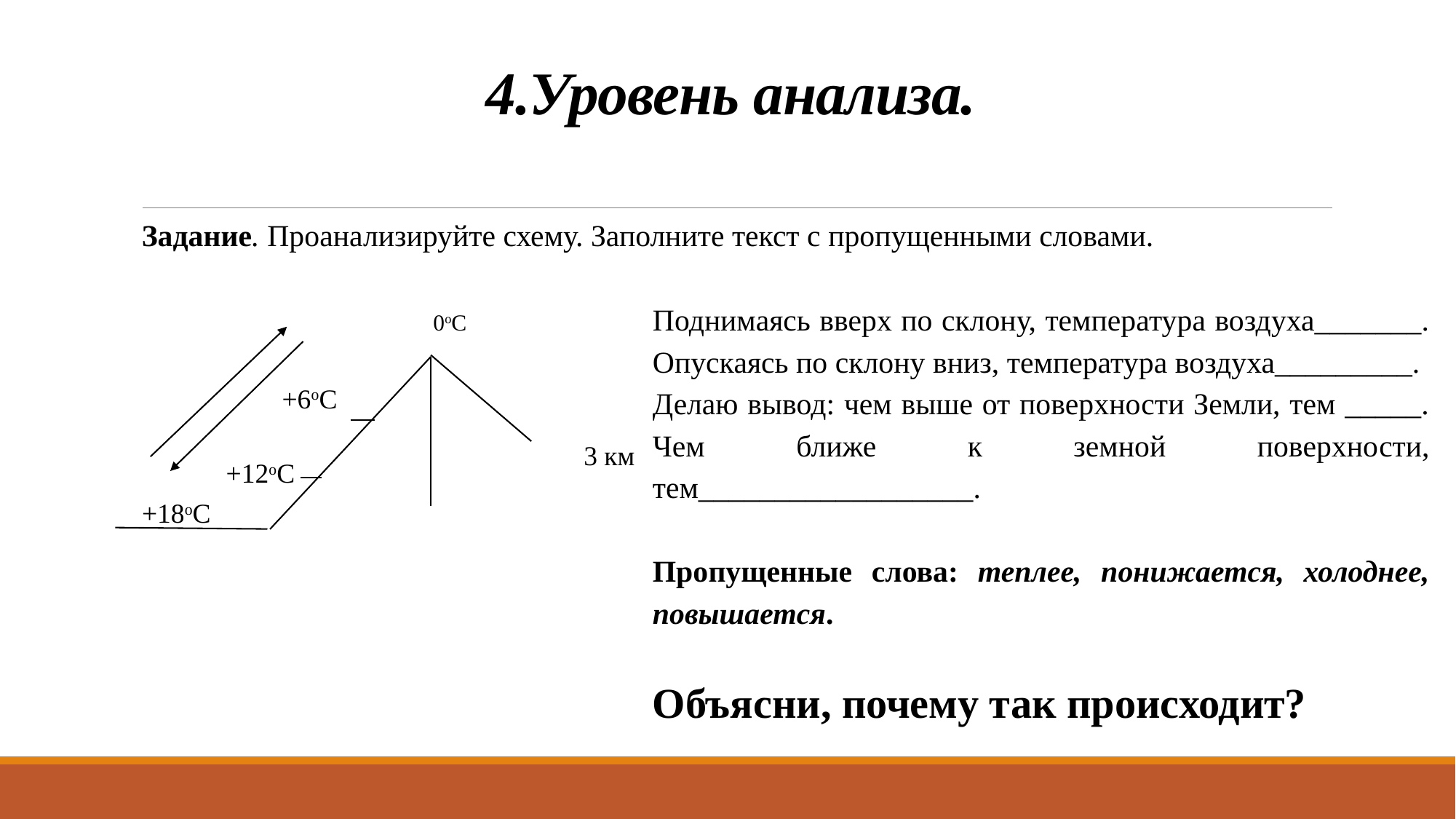

# 4.Уровень анализа.
Задание. Проанализируйте схему. Заполните текст с пропущенными словами.
Поднимаясь вверх по склону, температура воздуха_______. Опускаясь по склону вниз, температура воздуха_________.
Делаю вывод: чем выше от поверхности Земли, тем _____. Чем ближе к земной поверхности, тем__________________.

Пропущенные слова: теплее, понижается, холоднее, повышается.

Объясни, почему так происходит?

0оС

+6оС
3 км
+12оС
+18оС